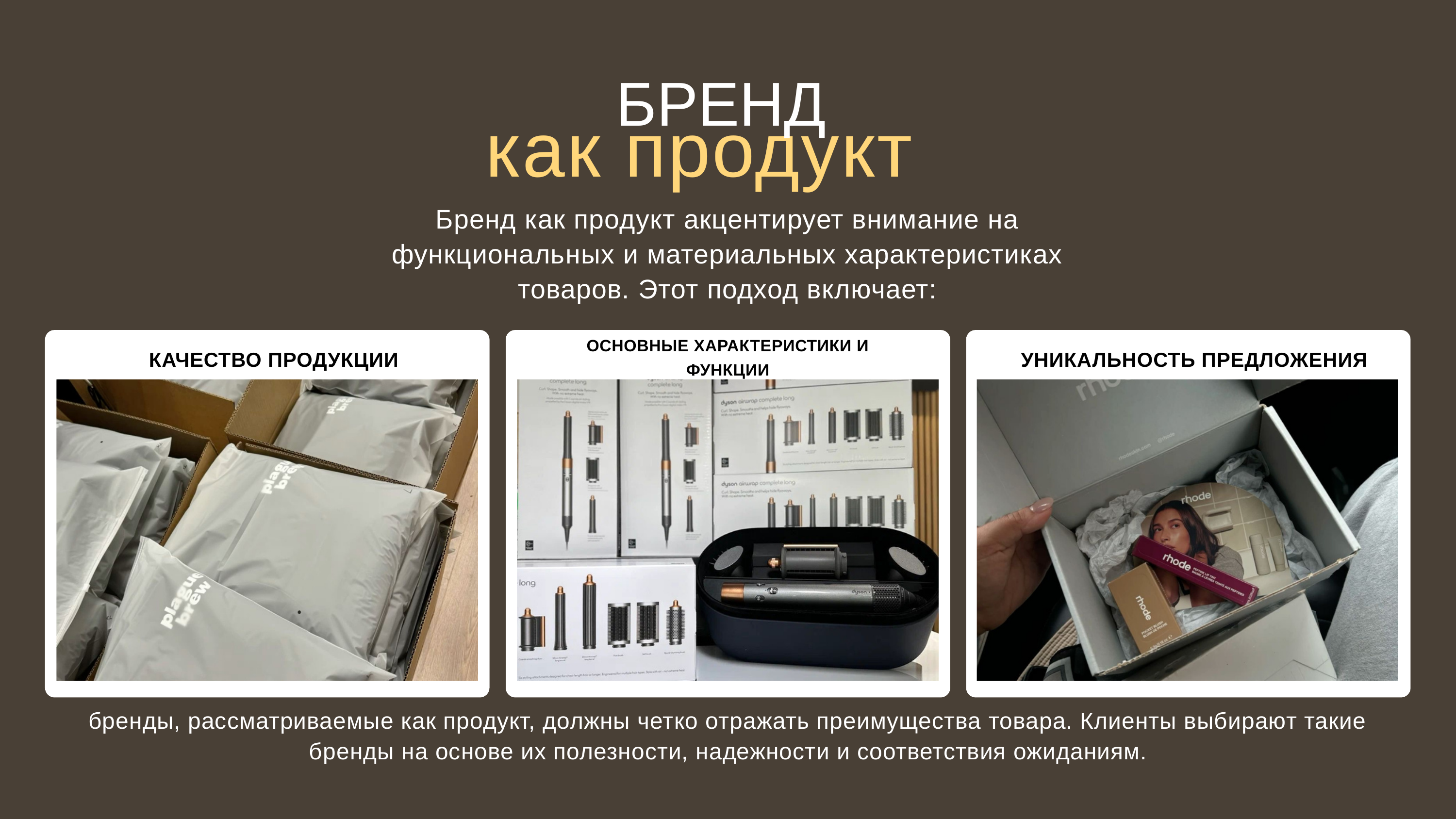

БРЕНД
как продукт
Бренд как продукт акцентирует внимание на функциональных и материальных характеристиках товаров. Этот подход включает:

ОСНОВНЫЕ ХАРАКТЕРИСТИКИ И ФУНКЦИИ
КАЧЕСТВО ПРОДУКЦИИ
УНИКАЛЬНОСТЬ ПРЕДЛОЖЕНИЯ

бренды, рассматриваемые как продукт, должны четко отражать преимущества товара. Клиенты выбирают такие бренды на основе их полезности, надежности и соответствия ожиданиям.